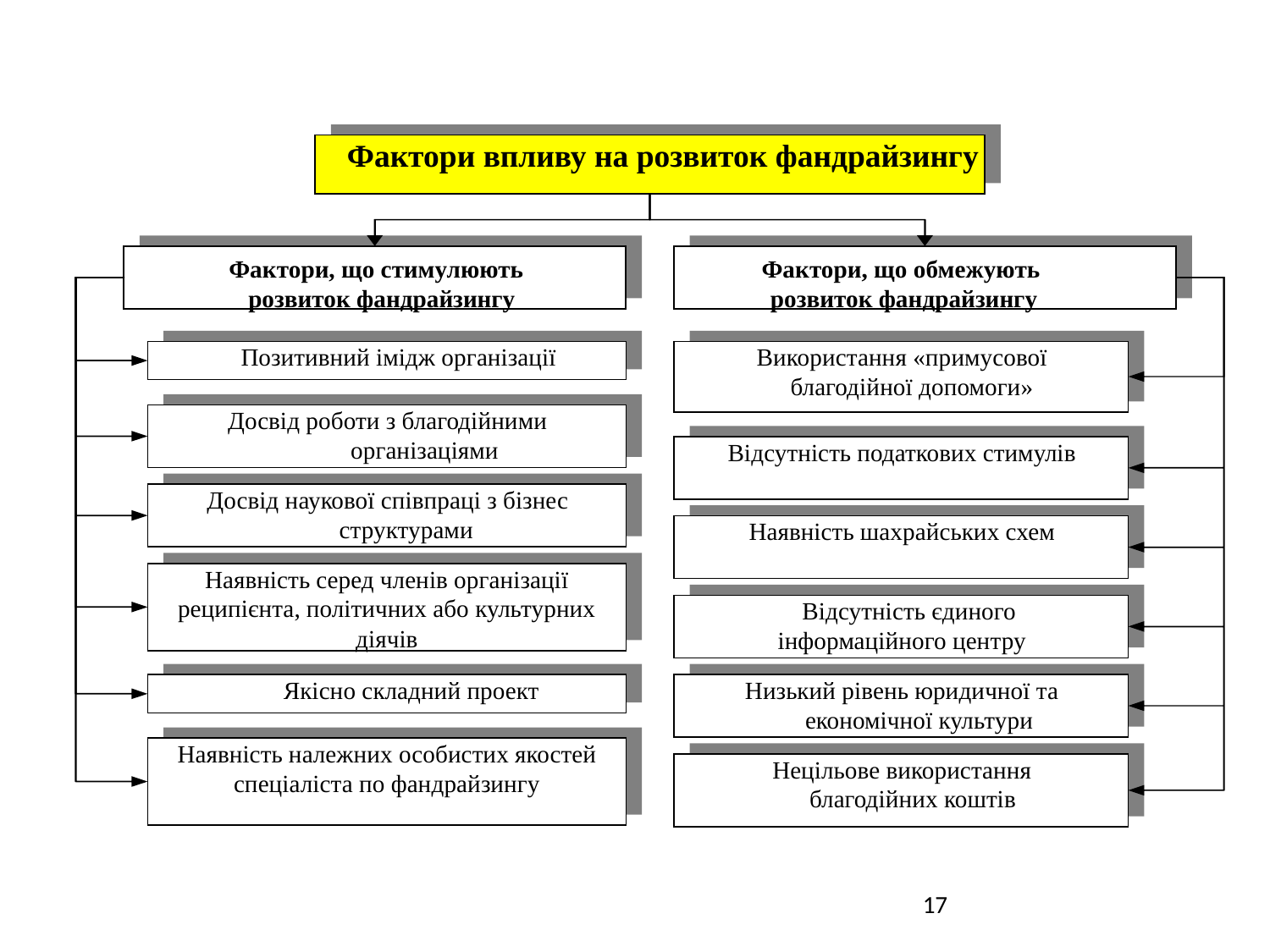

Фактори впливу на розвиток фандрайзингу

Фактори, що стимулюють розвиток фандрайзингу
Фактори, що обмежують розвиток фандрайзингу

Позитивний імідж організації

Використання «примусової благодійної допомоги»

Досвід роботи з благодійними організаціями

Відсутність податкових стимулів

Досвід наукової співпраці з бізнес структурами

Наявність шахрайських схем

Наявність серед членів організації реципієнта, політичних або культурних діячів

Відсутність єдиного інформаційного центру

Якісно складний проект

Низький рівень юридичної та економічної культури

Наявність належних особистих якостей спеціаліста по фандрайзингу

Нецільове використання благодійних коштів
17